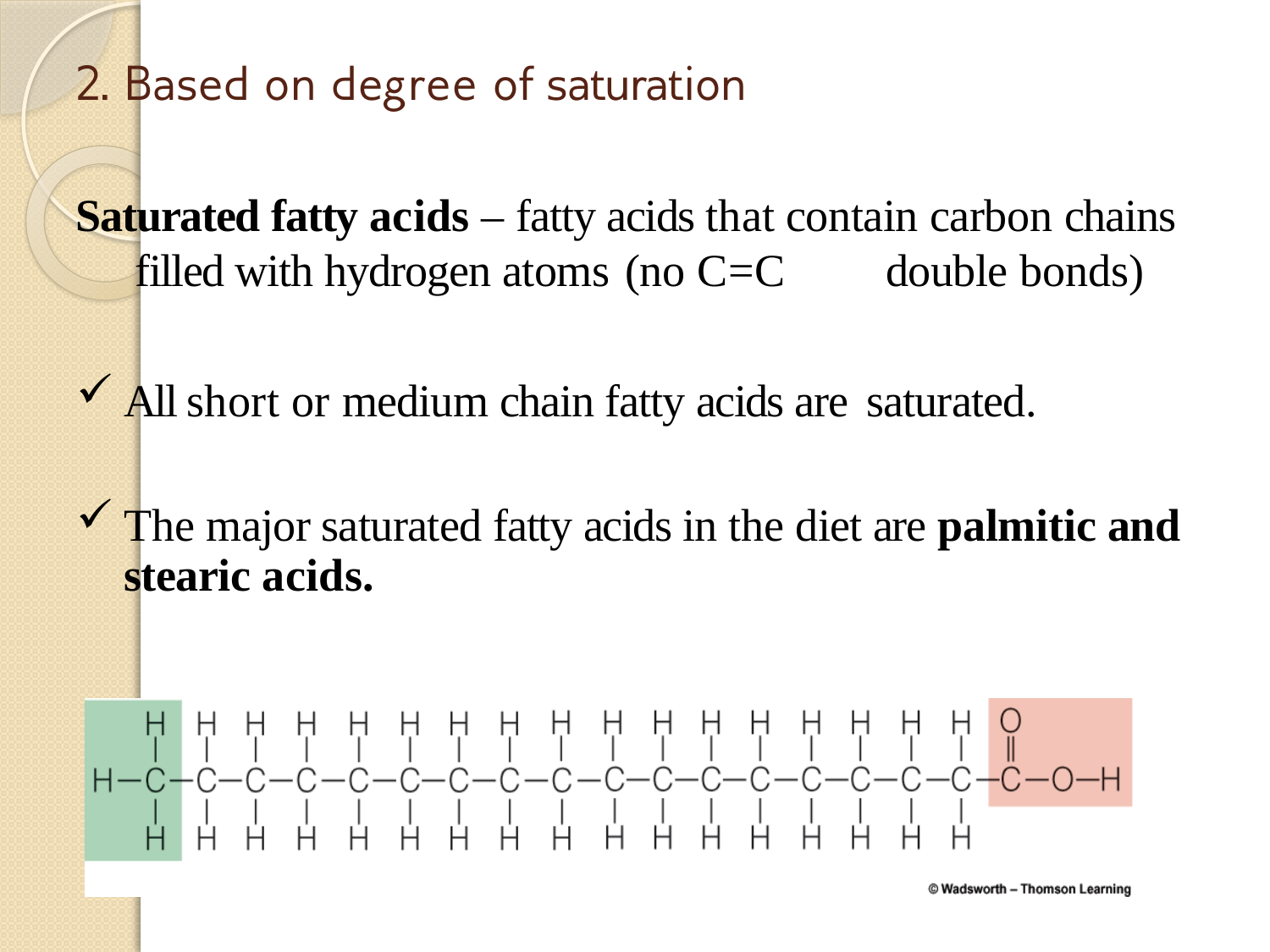

# 2. Based on degree of	saturation
Saturated fatty acids – fatty acids that contain carbon chains  filled with hydrogen atoms (no C=C	double bonds)

All short or medium chain fatty acids are saturated.

The major saturated fatty acids in the diet are palmitic and  stearic acids.